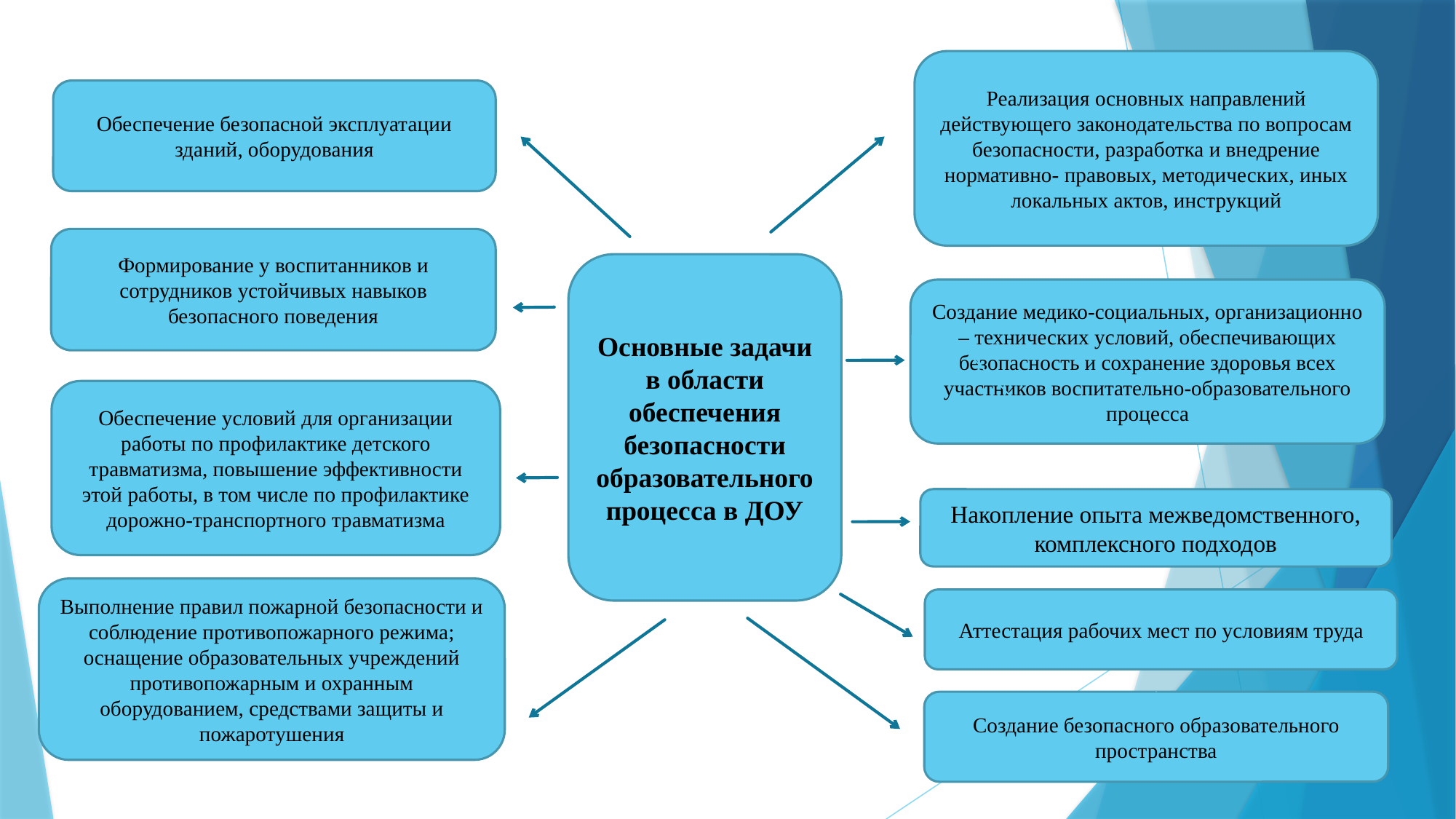

Реализация основных направлений действующего законодательства по вопросам безопасности, разработка и внедрение нормативно- правовых, методических, иных локальных актов, инструкций
Обеспечение безопасной эксплуатации зданий, оборудования
Формирование у воспитанников и сотрудников устойчивых навыков безопасного поведения
Основные задачи в области обеспечения безопасности образовательного процесса в ДОУ
Создание медико-социальных, организационно – технических условий, обеспечивающих безопасность и сохранение здоровья всех участников воспитательно-образовательного процесса
Обеспечение условий для организации работы по профилактике детского травматизма, повышение эффективности этой работы, в том числе по профилактике дорожно-транспортного травматизма
Накопление опыта межведомственного, комплексного подходов
Выполнение правил пожарной безопасности и соблюдение противопожарного режима; оснащение образовательных учреждений противопожарным и охранным оборудованием, средствами защиты и пожаротушения
Аттестация рабочих мест по условиям труда
Создание безопасного образовательного пространства